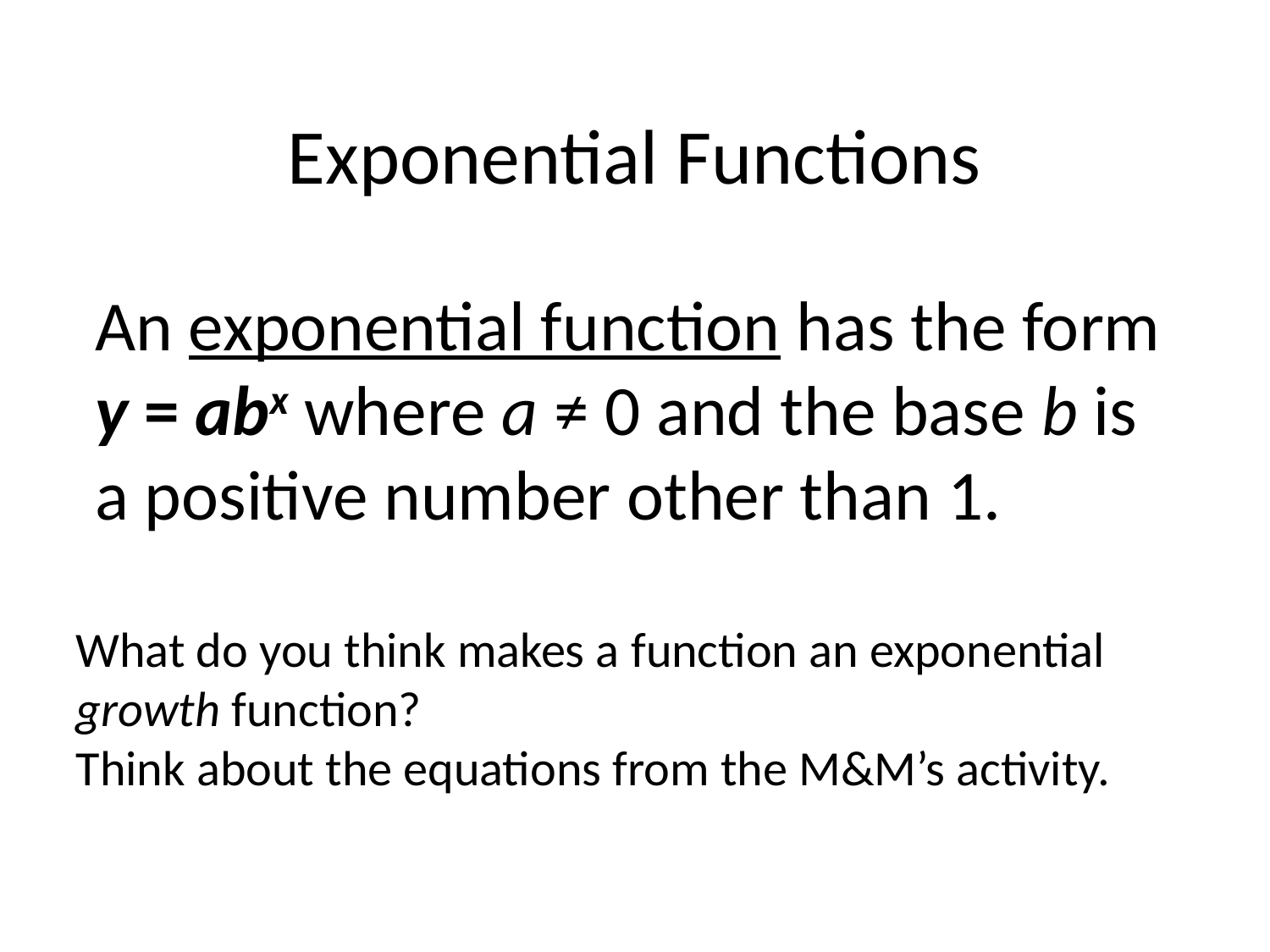

# Exponential Functions
An exponential function has the form y = abx where a ≠ 0 and the base b is a positive number other than 1.
What do you think makes a function an exponential growth function?
Think about the equations from the M&M’s activity.